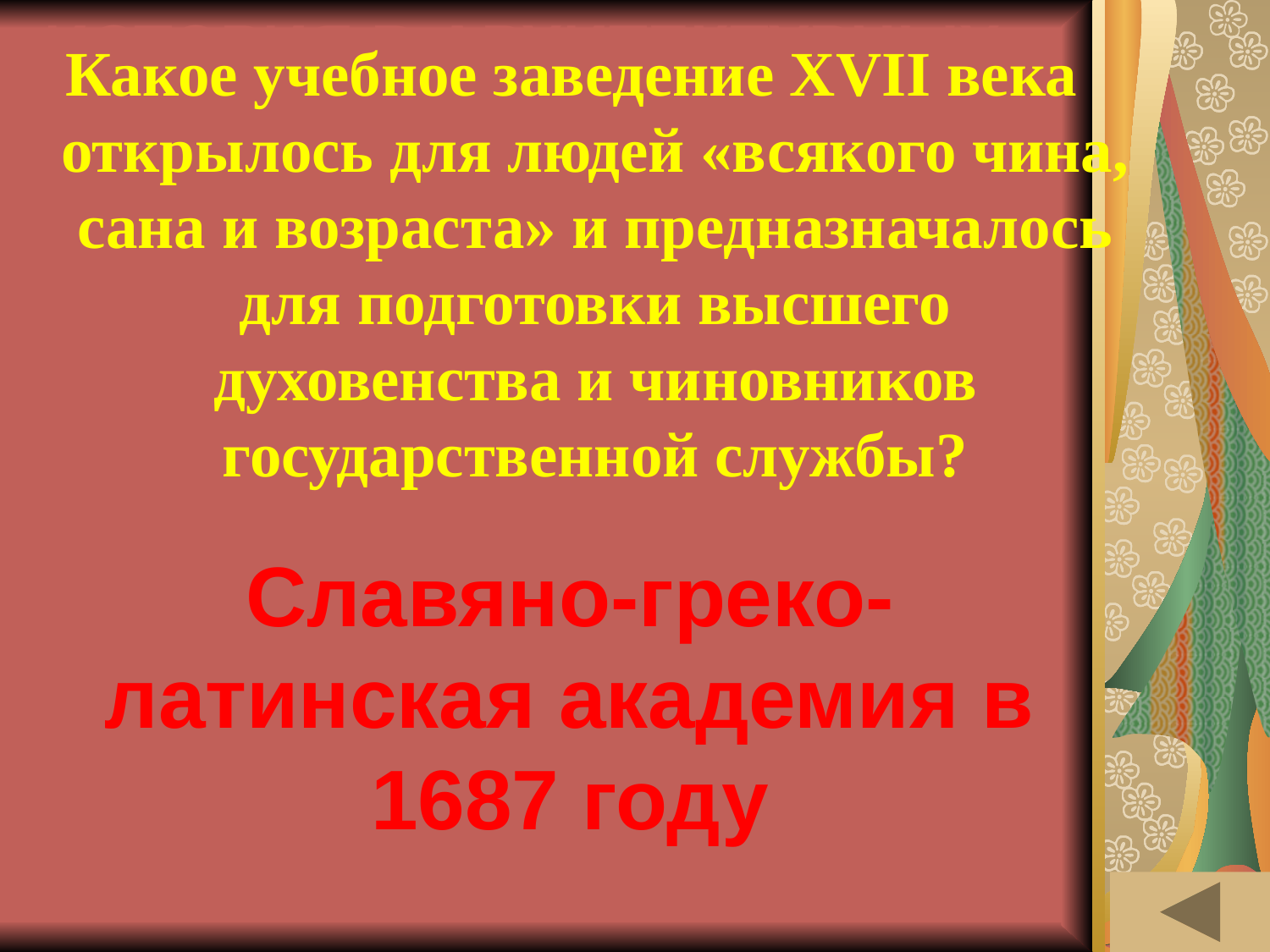

Какое учебное заведение XVII века открылось для людей «всякого чина, сана и возраста» и предназначалось для подготовки высшего духовенства и чиновников государственной службы?
# ИСТОРИЯ В АРХИТЕКТУРНЫХ ПАМЯТНИКАХ (20)
Славяно-греко-латинская академия в 1687 году